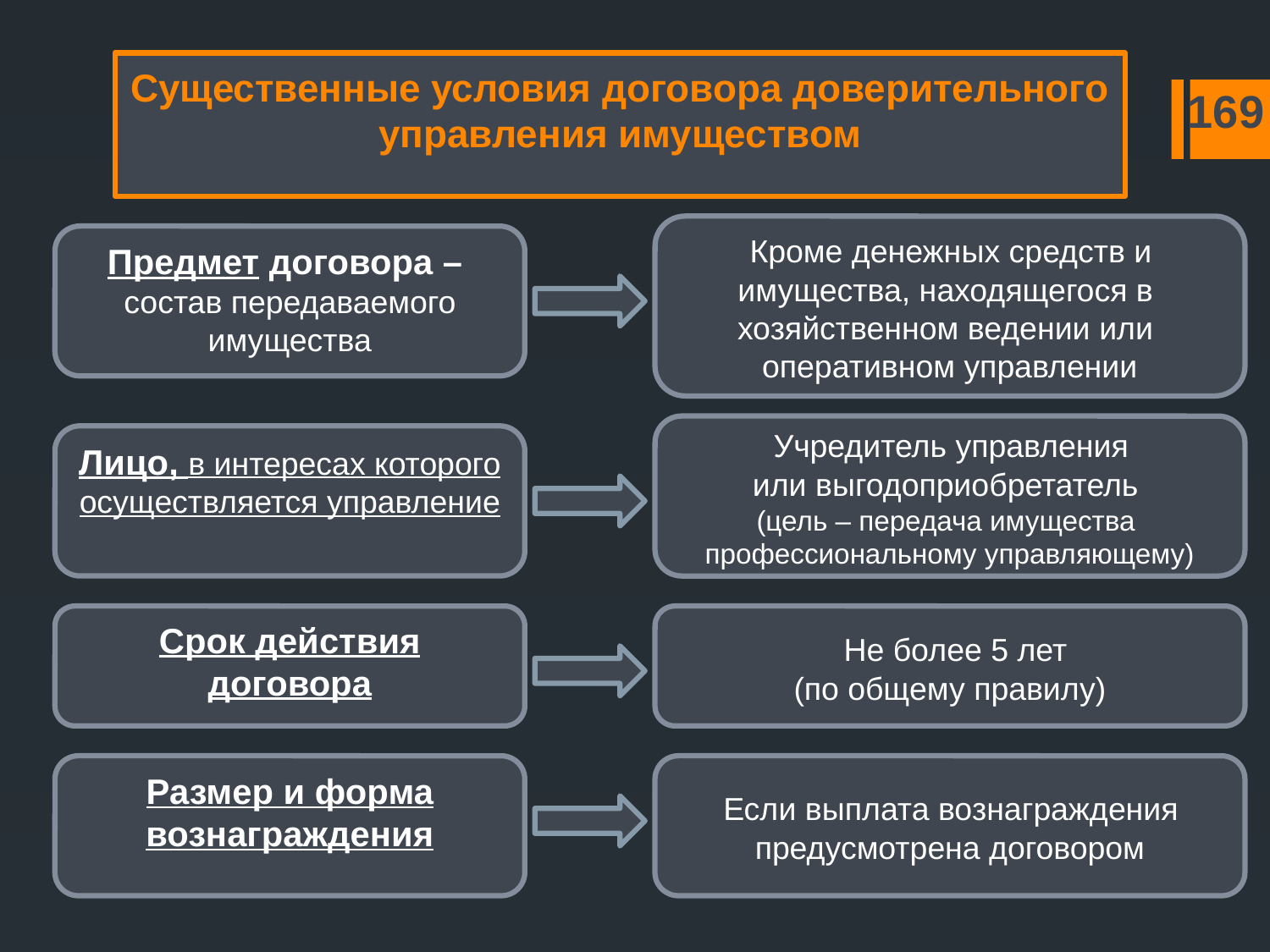

# Существенные условия договора доверительного управления имуществом
169
 Кроме денежных средств и
имущества, находящегося в
хозяйственном ведении или
оперативном управлении
Предмет договора –
состав передаваемого имущества

 Учредитель управления
или выгодоприобретатель
(цель – передача имущества
профессиональному управляющему)
Лицо, в интересах которого осуществляется управление

Срок действия договора
 Не более 5 лет
(по общему правилу)

Размер и форма вознаграждения
 Если выплата вознаграждения
предусмотрена договором